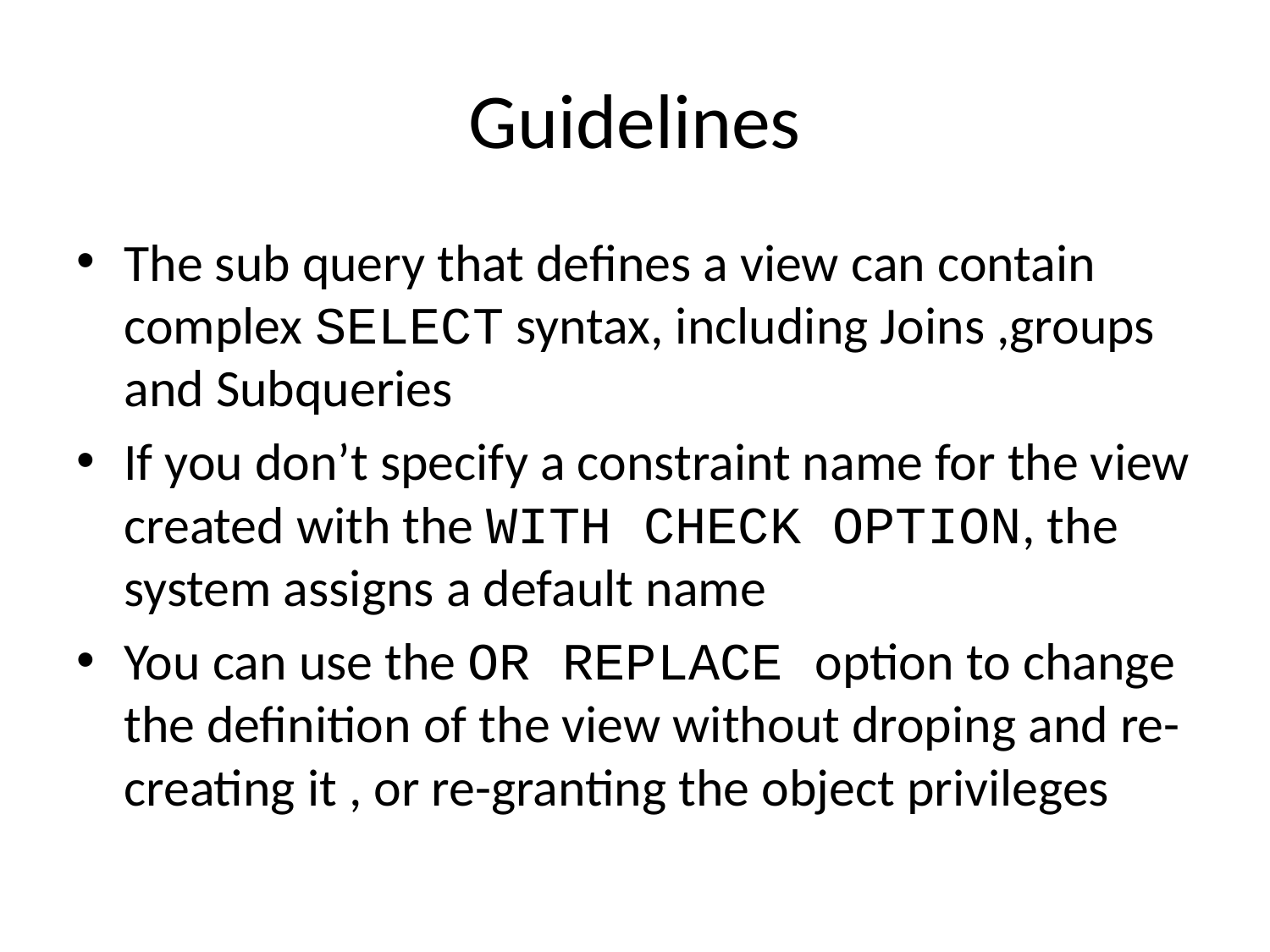

# Guidelines
The sub query that defines a view can contain complex SELECT syntax, including Joins ,groups and Subqueries
If you don’t specify a constraint name for the view created with the WITH CHECK OPTION, the system assigns a default name
You can use the OR REPLACE option to change the definition of the view without droping and re-creating it , or re-granting the object privileges